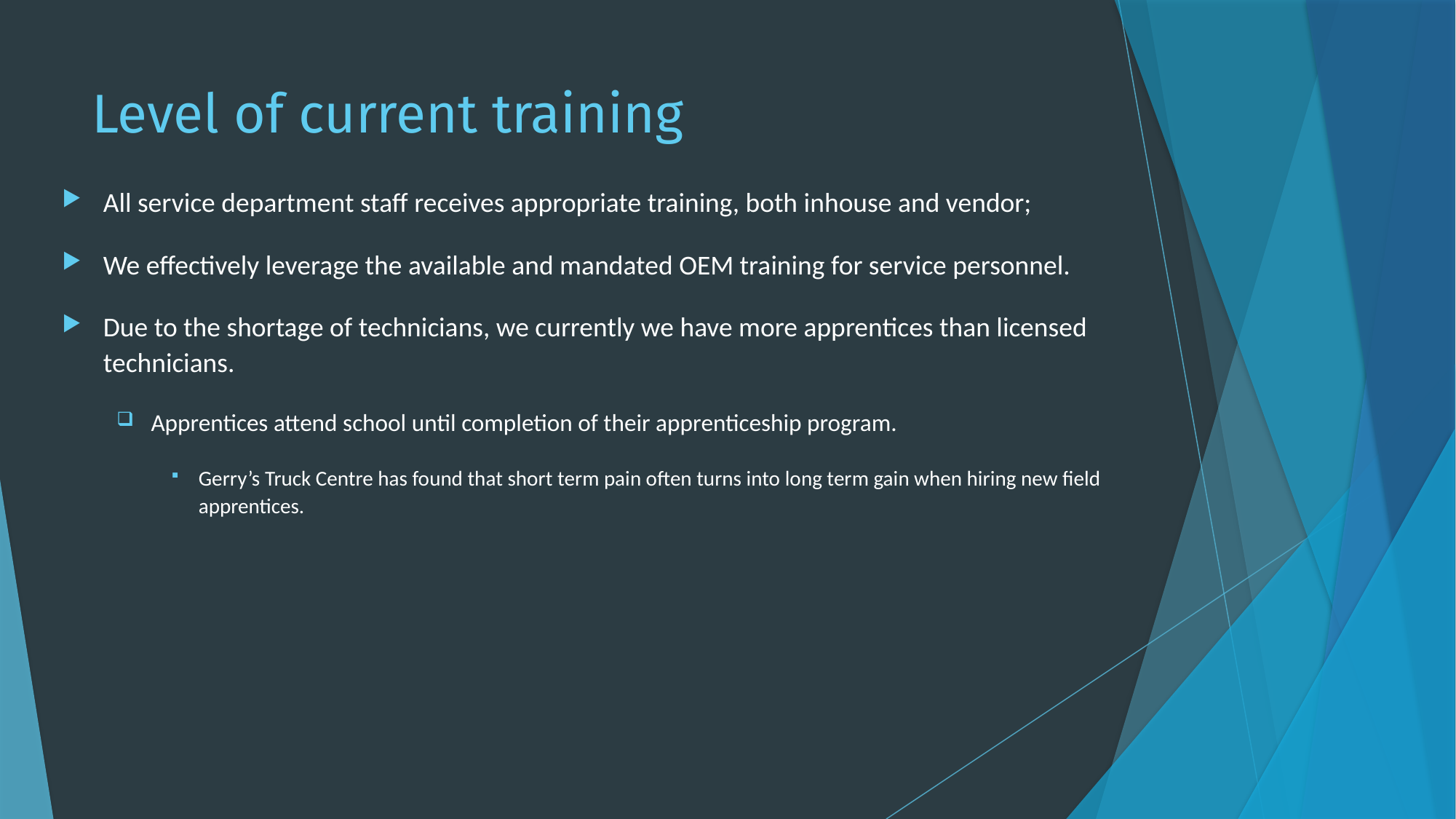

# Level of current training
All service department staff receives appropriate training, both inhouse and vendor;
We effectively leverage the available and mandated OEM training for service personnel.
Due to the shortage of technicians, we currently we have more apprentices than licensed technicians.
Apprentices attend school until completion of their apprenticeship program.
Gerry’s Truck Centre has found that short term pain often turns into long term gain when hiring new field apprentices.